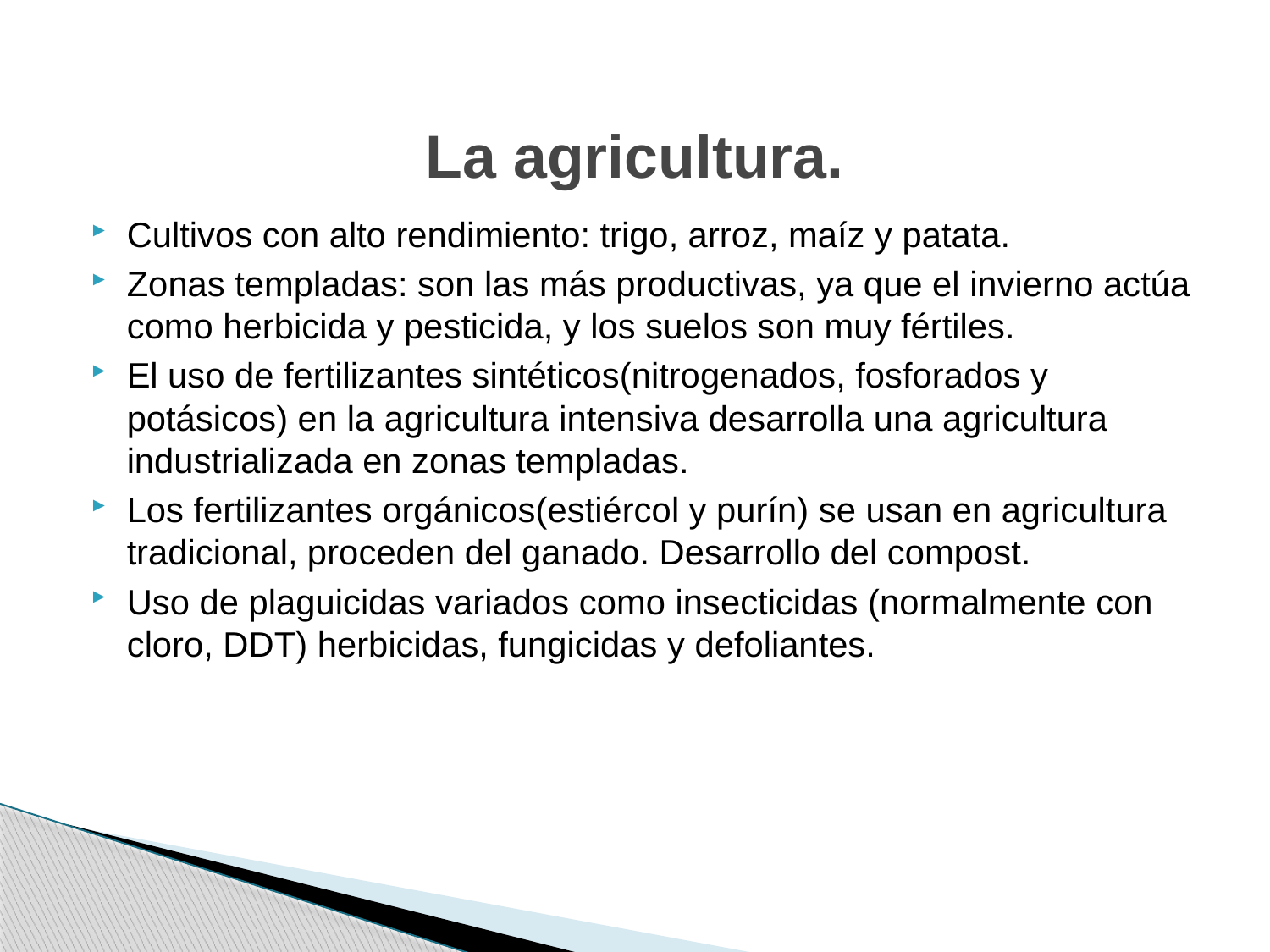

# La agricultura.
Cultivos con alto rendimiento: trigo, arroz, maíz y patata.
Zonas templadas: son las más productivas, ya que el invierno actúa como herbicida y pesticida, y los suelos son muy fértiles.
El uso de fertilizantes sintéticos(nitrogenados, fosforados y potásicos) en la agricultura intensiva desarrolla una agricultura industrializada en zonas templadas.
Los fertilizantes orgánicos(estiércol y purín) se usan en agricultura tradicional, proceden del ganado. Desarrollo del compost.
Uso de plaguicidas variados como insecticidas (normalmente con cloro, DDT) herbicidas, fungicidas y defoliantes.